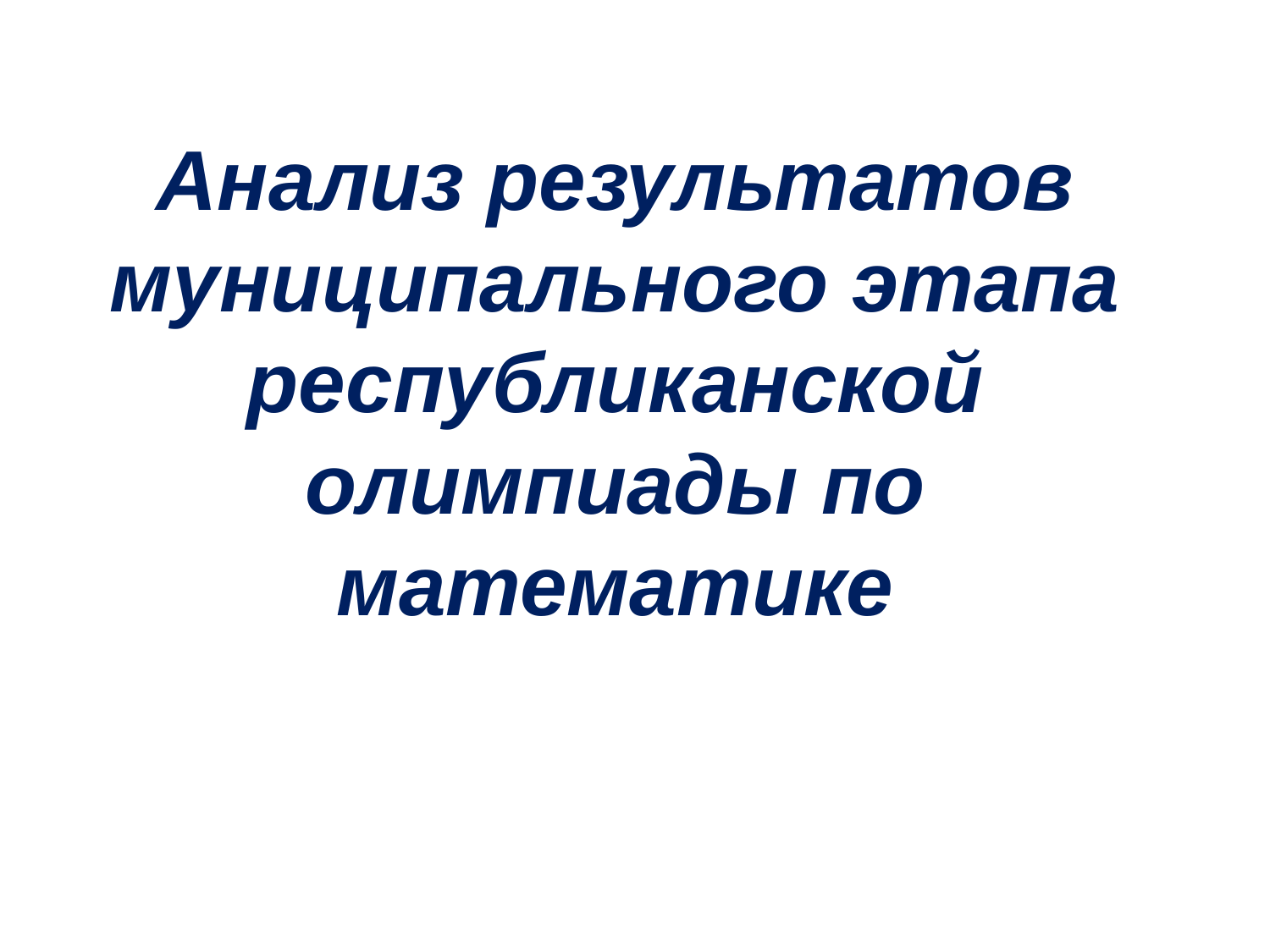

Анализ результатов муниципального этапа республиканской олимпиады по математике
#